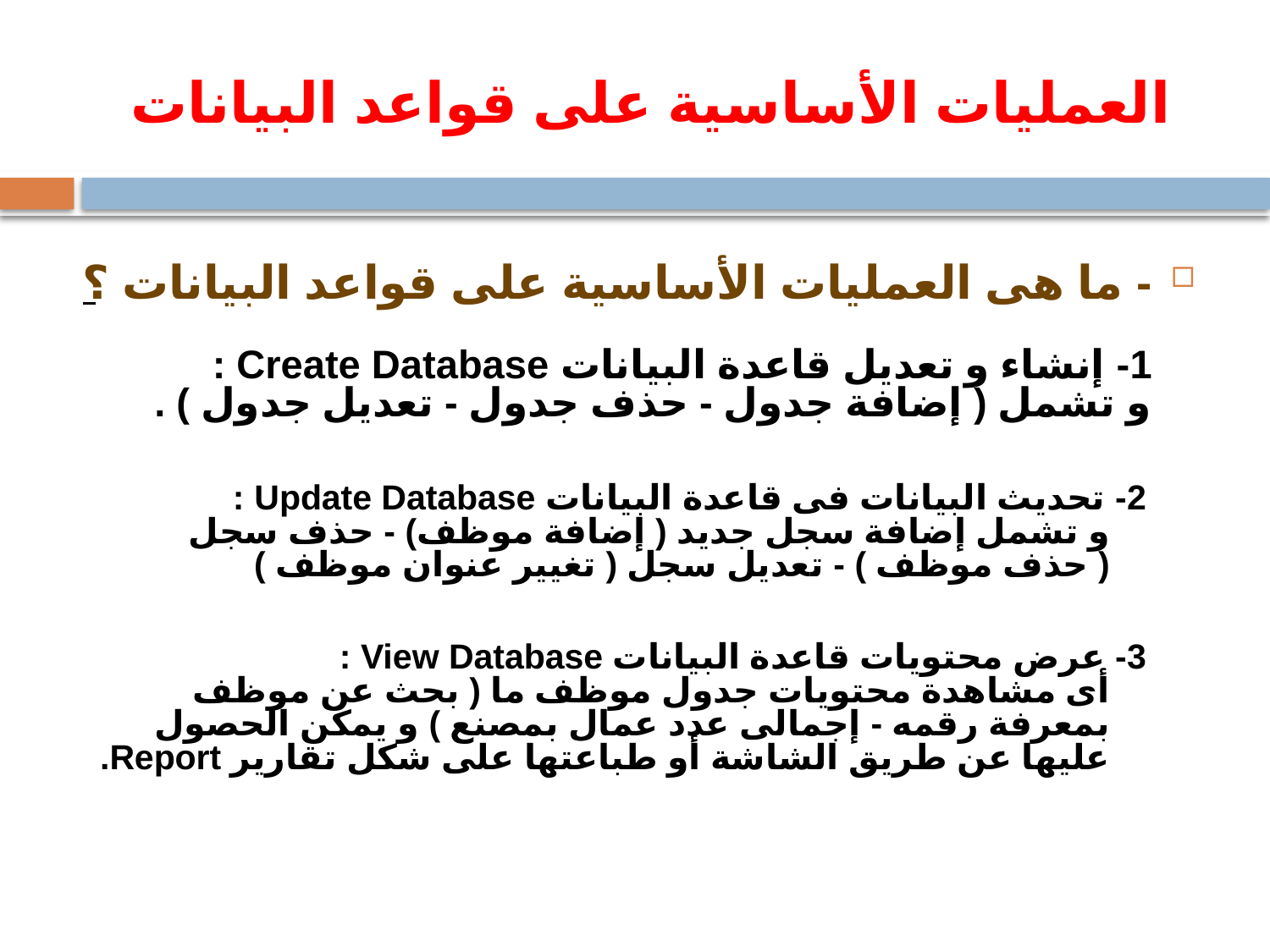

# العمليات الأساسية على قواعد البيانات

- ما هى العمليات الأساسية على قواعد البيانات ؟
1- إنشاء و تعديل قاعدة البيانات Create Database :
و تشمل ( إضافة جدول - حذف جدول - تعديل جدول ) .

2- تحديث البيانات فى قاعدة البيانات Update Database :
و تشمل إضافة سجل جديد ( إضافة موظف) - حذف سجل ( حذف موظف ) - تعديل سجل ( تغيير عنوان موظف )

3- عرض محتويات قاعدة البيانات View Database :
أى مشاهدة محتويات جدول موظف ما ( بحث عن موظف بمعرفة رقمه - إجمالى عدد عمال بمصنع ) و يمكن الحصول عليها عن طريق الشاشة أو طباعتها على شكل تقارير Report.